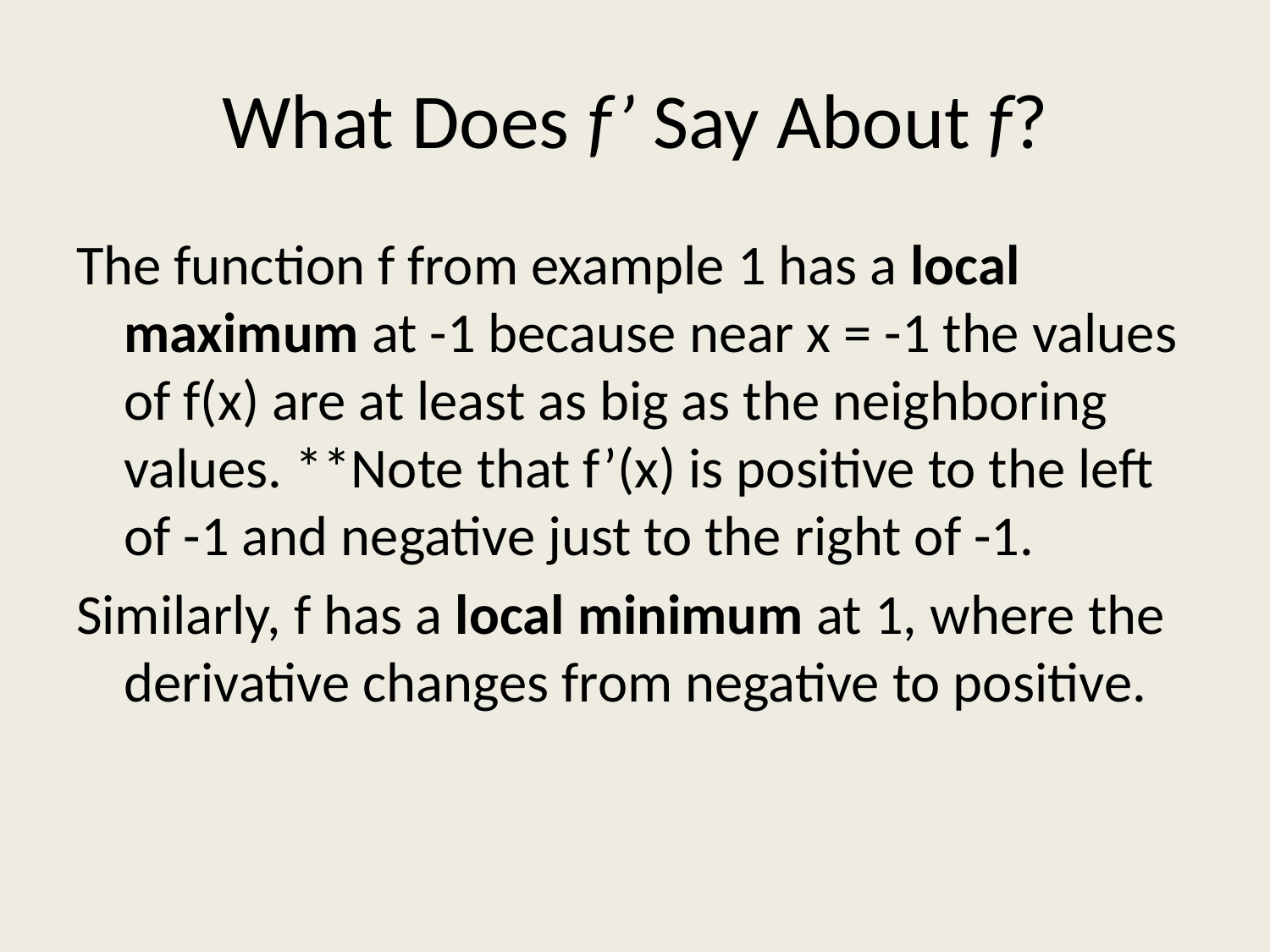

# What Does f’ Say About f?
The function f from example 1 has a local maximum at -1 because near x = -1 the values of f(x) are at least as big as the neighboring values. **Note that f’(x) is positive to the left of -1 and negative just to the right of -1.
Similarly, f has a local minimum at 1, where the derivative changes from negative to positive.